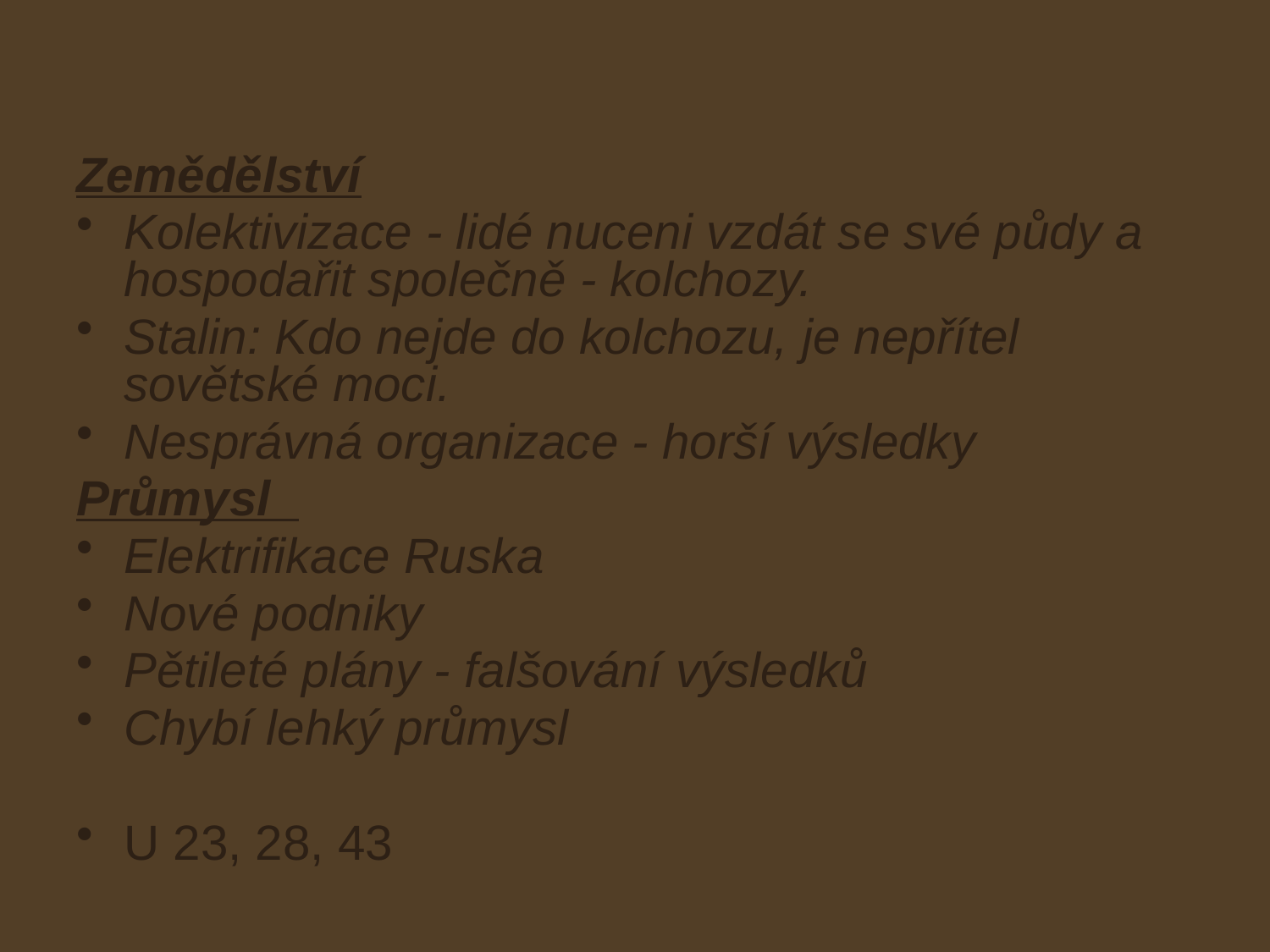

# Hospodářství
Zemědělství
Kolektivizace - lidé nuceni vzdát se své půdy a hospodařit společně - kolchozy.
Stalin: Kdo nejde do kolchozu, je nepřítel sovětské moci.
Nesprávná organizace - horší výsledky
Průmysl
Elektrifikace Ruska
Nové podniky
Pětileté plány - falšování výsledků
Chybí lehký průmysl

U 23, 28, 43